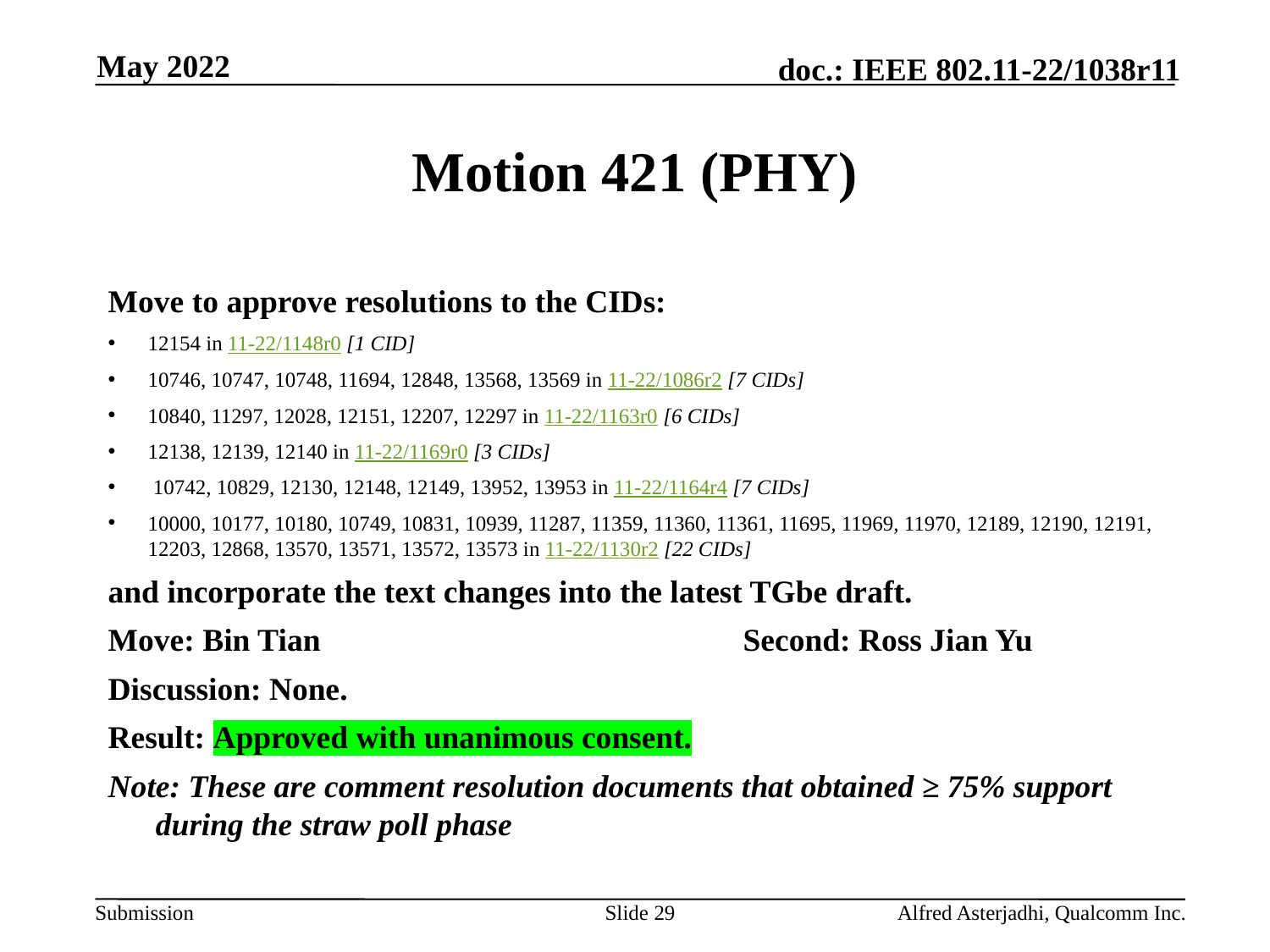

May 2022
# Motion 421 (PHY)
Move to approve resolutions to the CIDs:
12154 in 11-22/1148r0 [1 CID]
10746, 10747, 10748, 11694, 12848, 13568, 13569 in 11-22/1086r2 [7 CIDs]
10840, 11297, 12028, 12151, 12207, 12297 in 11-22/1163r0 [6 CIDs]
12138, 12139, 12140 in 11-22/1169r0 [3 CIDs]
 10742, 10829, 12130, 12148, 12149, 13952, 13953 in 11-22/1164r4 [7 CIDs]
10000, 10177, 10180, 10749, 10831, 10939, 11287, 11359, 11360, 11361, 11695, 11969, 11970, 12189, 12190, 12191, 12203, 12868, 13570, 13571, 13572, 13573 in 11-22/1130r2 [22 CIDs]
and incorporate the text changes into the latest TGbe draft.
Move: Bin Tian 				Second: Ross Jian Yu
Discussion: None.
Result: Approved with unanimous consent.
Note: These are comment resolution documents that obtained ≥ 75% support during the straw poll phase

Slide 29
Alfred Asterjadhi, Qualcomm Inc.